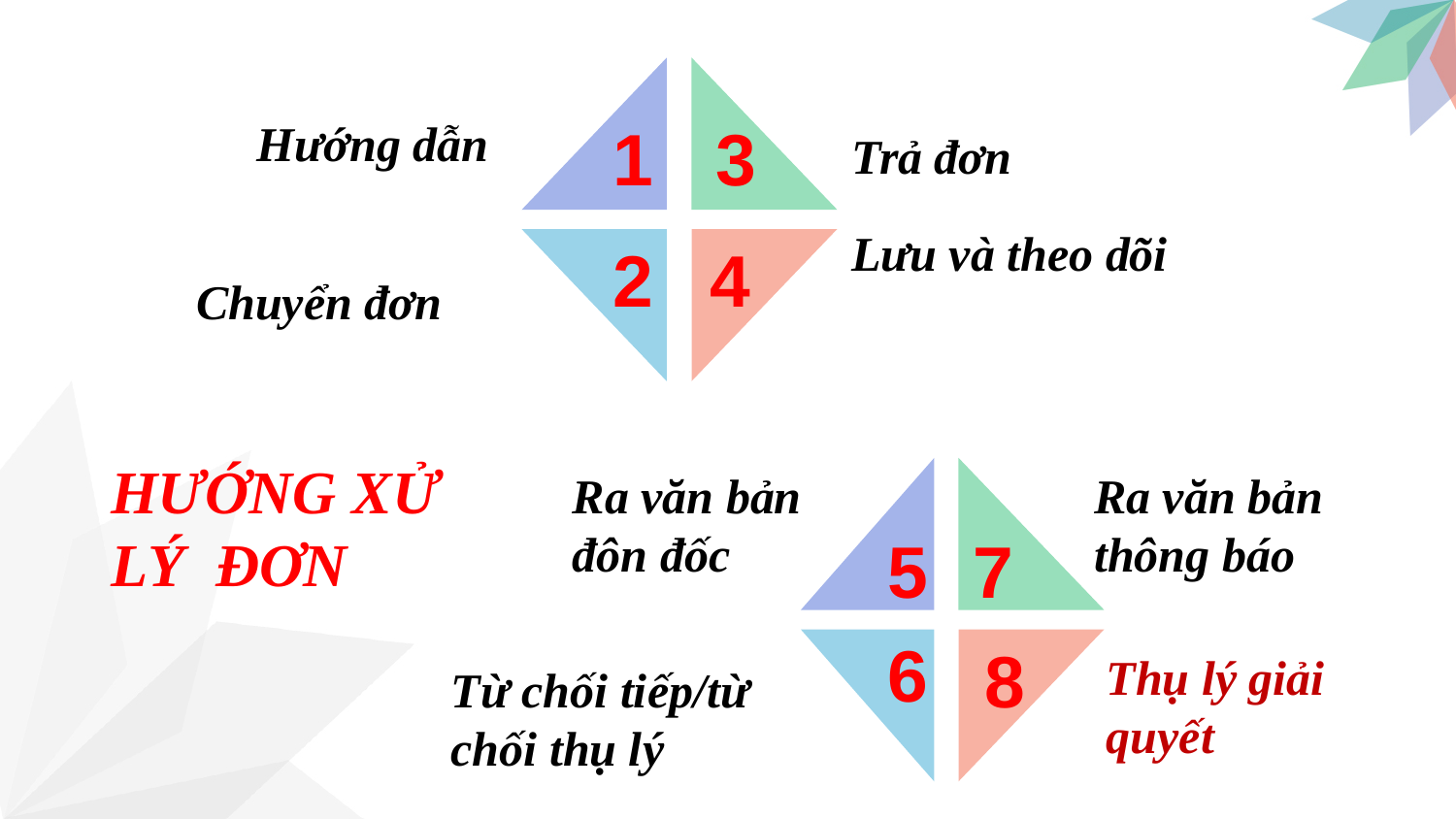

Hướng dẫn
1
3
Trả đơn
Lưu và theo dõi
2
4
Chuyển đơn
HƯỚNG XỬ LÝ  ĐƠN

Ra văn bản
đôn đốc
Ra văn bản
thông báo
5
7
6
8
Thụ lý giải
quyết
Từ chối tiếp/từ
chối thụ lý